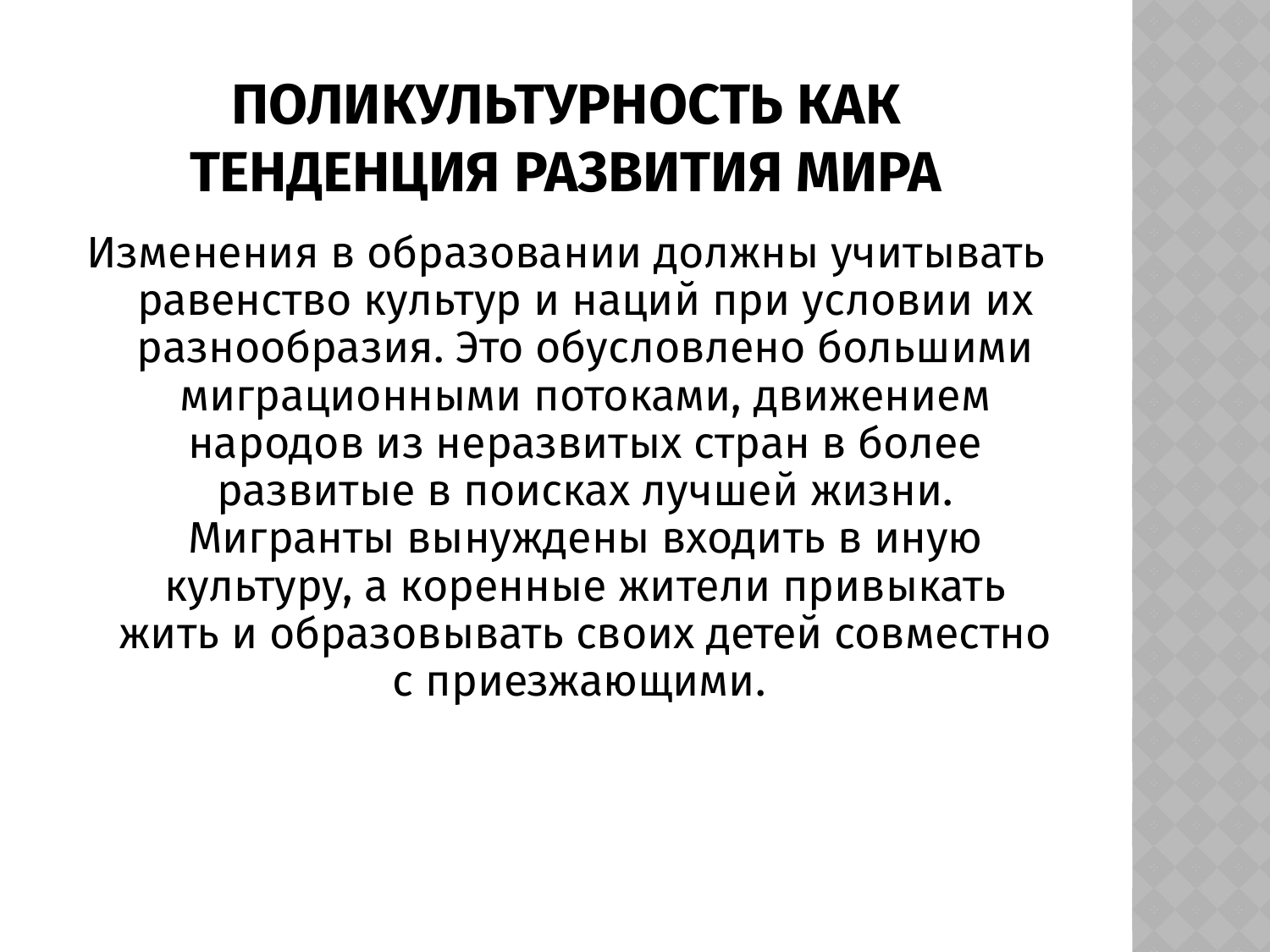

# Поликультурность как тенденция развития мира
Изменения в образовании должны учитывать равенство культур и наций при условии их разнообразия. Это обусловлено большими миграционными потоками, движением народов из неразвитых стран в более развитые в поисках лучшей жизни. Мигранты вынуждены входить в иную культуру, а коренные жители привыкать жить и образовывать своих детей совместно с приезжающими.
22